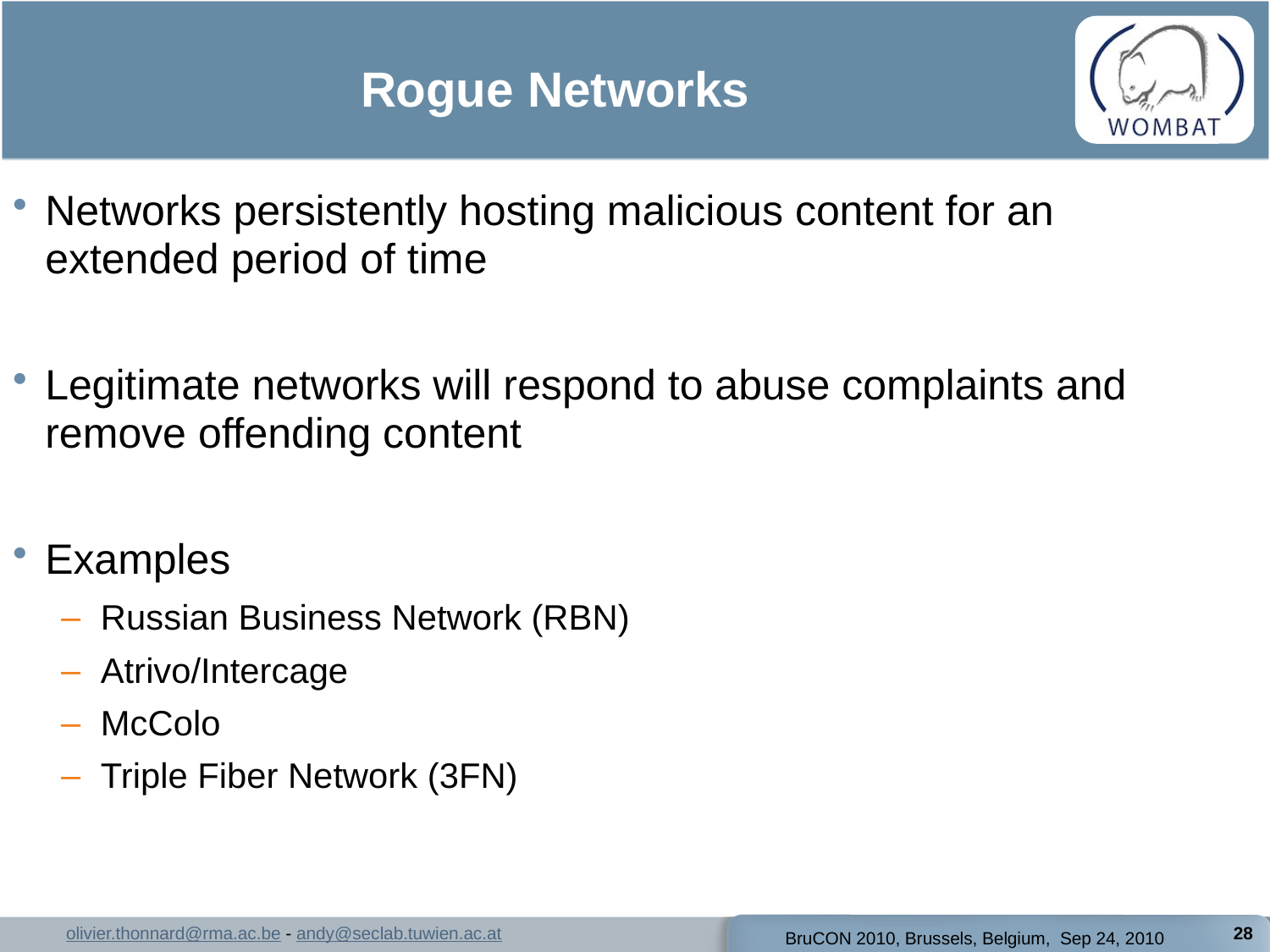

# Rogue Networks
Networks persistently hosting malicious content for an extended period of time

Legitimate networks will respond to abuse complaints and remove offending content

Examples
Russian Business Network (RBN)
Atrivo/Intercage
McColo
Triple Fiber Network (3FN)
28
BruCON 2010, Brussels, Belgium,  Sep 24, 2010